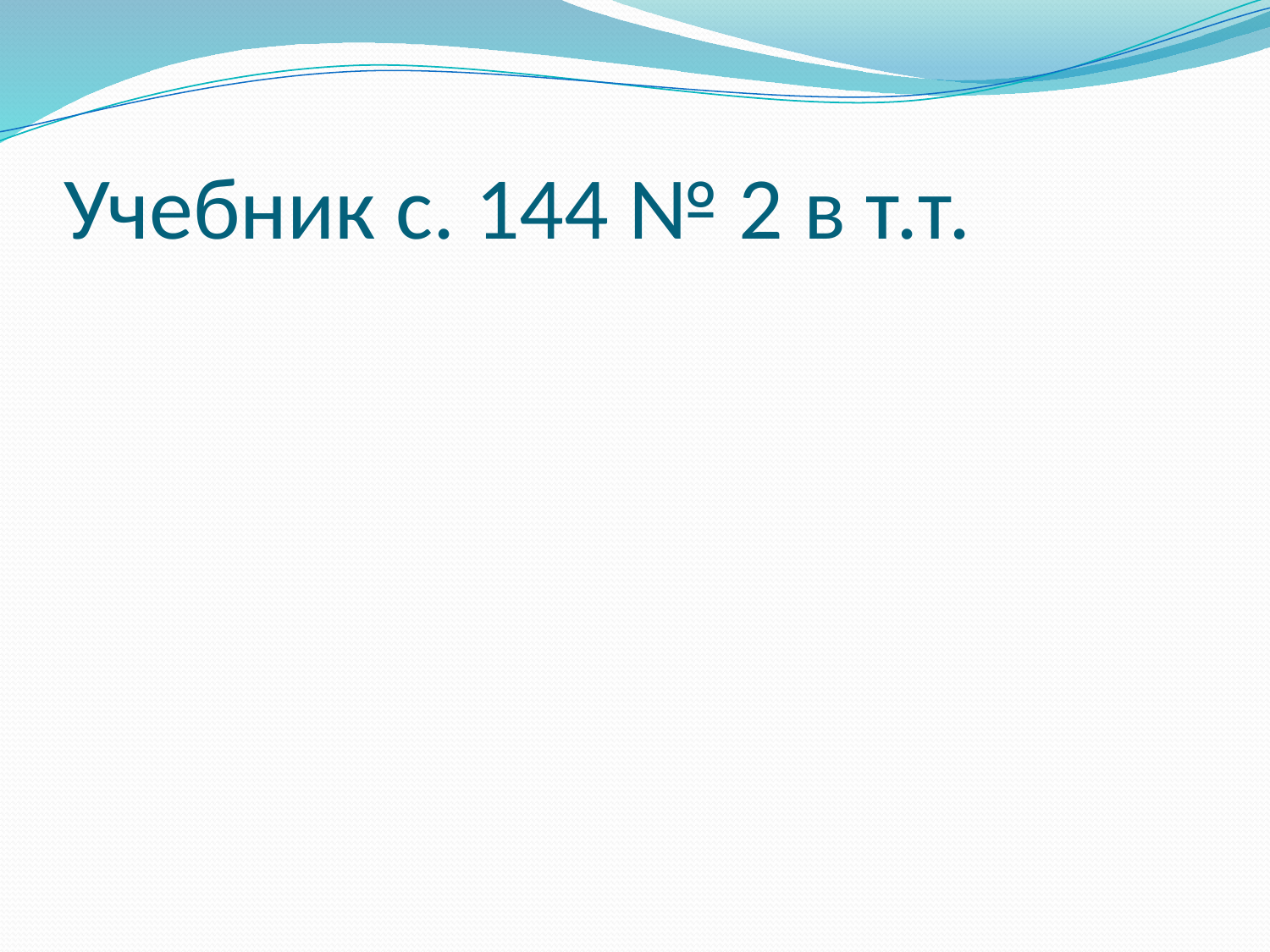

# Учебник с. 144 № 2 в т.т.